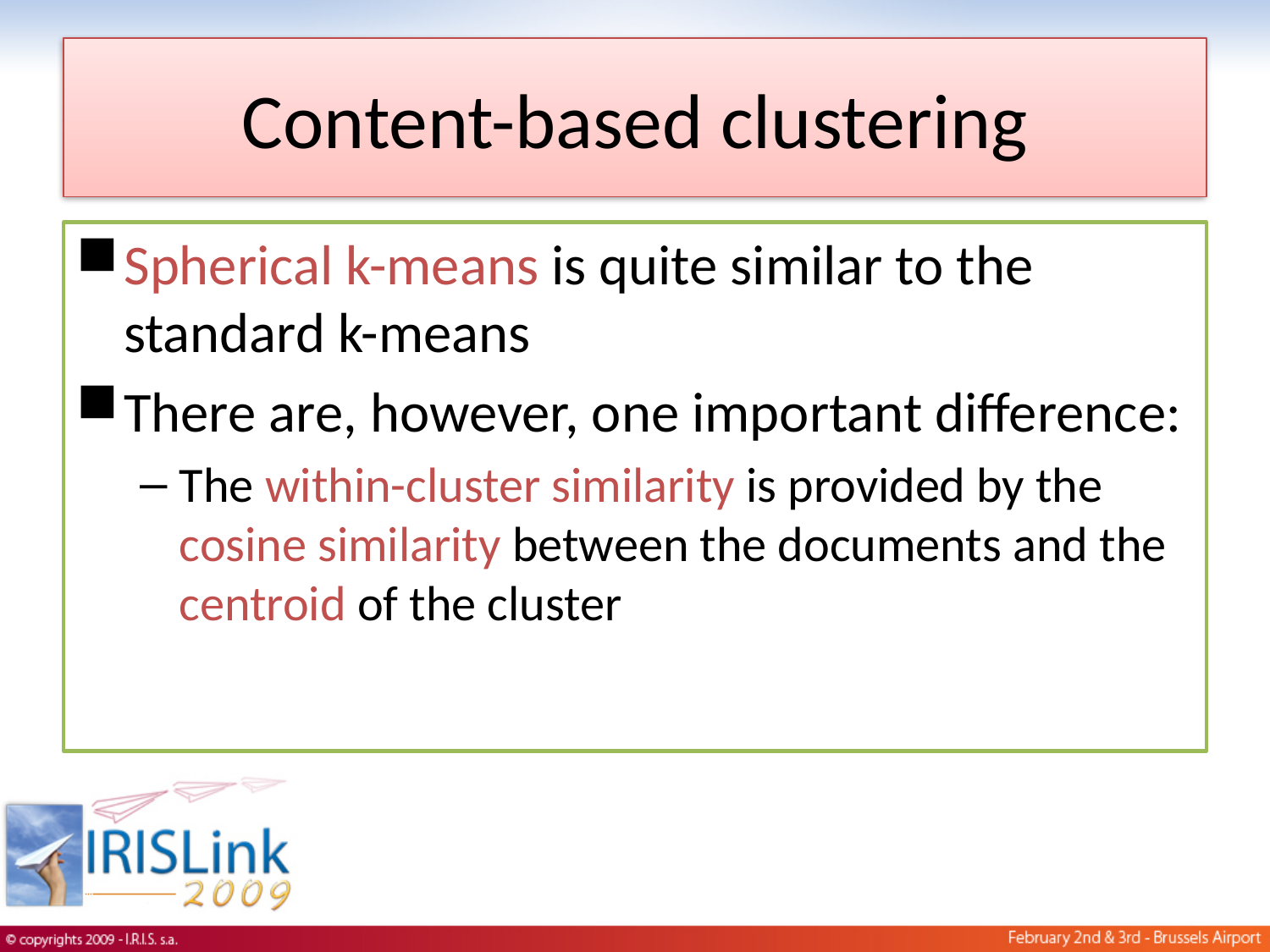

# Content-based clustering
Spherical k-means is quite similar to the standard k-means
There are, however, one important difference:
The within-cluster similarity is provided by the cosine similarity between the documents and the centroid of the cluster